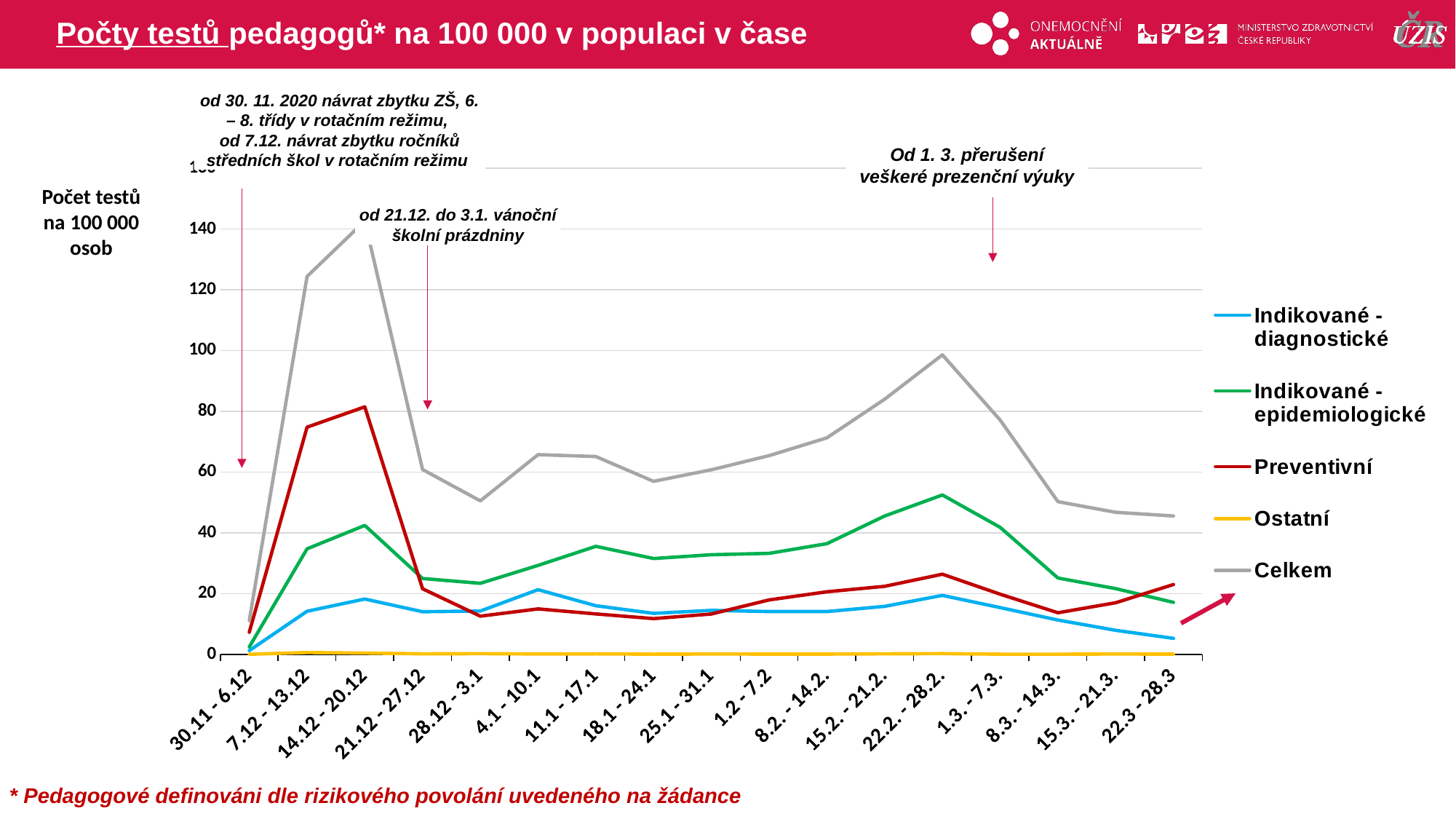

# Počty testů pedagogů* na 100 000 v populaci v čase
od 30. 11. 2020 návrat zbytku ZŠ, 6. – 8. třídy v rotačním režimu,
od 7.12. návrat zbytku ročníků středních škol v rotačním režimu
Od 1. 3. přerušení veškeré prezenční výuky

### Chart

| Category | Indikované - diagnostické | Indikované - epidemiologické | Preventivní | Ostatní | Celkem |
|---|---|---|---|---|---|
| 30.11 - 6.12 | 1.2717484174914406 | 2.4780391958472925 | 7.3032023092707 | 0.06545763913558886 | 11.118447561745022 |
| 7.12 - 13.12 | 14.213658783727867 | 34.758006380997685 | 74.81808153197807 | 0.6265231174406363 | 124.41626981414426 |
| 14.12 - 20.12 | 18.243979136219124 | 42.47265670769209 | 81.5134629064183 | 0.43950129133895377 | 142.66960004166847 |
| 21.12 - 27.12 | 14.054690231541437 | 24.99546705848986 | 21.610372006049406 | 0.2057240087118507 | 60.86625330479256 |
| 28.12 - 3.1 | 14.28846751416854 | 23.40578153662556 | 12.595919987948314 | 0.26183055654235543 | 50.55199959528477 |
| 4.1 - 10.1 | 21.3204881755918 | 29.30632015013364 | 14.98979936204985 | 0.15896855218643008 | 65.77557623996172 |
| 11.1 - 17.1 | 16.03712158821927 | 35.58090241584509 | 13.33465620104996 | 0.19637291740676657 | 65.14905312252108 |
| 18.1 - 24.1 | 13.521678027151642 | 31.569284245964 | 11.791726135711079 | 0.09351091305084124 | 56.97619932187756 |
| 25.1 - 31.1 | 14.512893705490558 | 32.81297938954019 | 13.306602927134707 | 0.14961746088134598 | 60.7820934830468 |
| 1.2 - 7.2 | 14.110796779371942 | 33.27118286348931 | 17.94474421445643 | 0.1215641869660936 | 65.44828804428377 |
| 8.2. - 14.2. | 14.110796779371942 | 36.45055390721791 | 20.628507419015577 | 0.1215641869660936 | 71.31142229257152 |
| 15.2. - 21.2. | 15.83139757950742 | 45.55851683836985 | 22.414565858286643 | 0.2057240087118507 | 84.01020428487575 |
| 22.2. - 28.2. | 19.431567731964808 | 52.48767549543718 | 26.407481845557562 | 0.2805327391525237 | 98.60725781211208 |
| 1.3. - 7.3. | 15.419949562083719 | 41.827431407641285 | 19.82431356677834 | 0.09351091305084124 | 77.16520544955418 |
| 8.3. - 14.3. | 11.324171570456873 | 25.15443561067629 | 13.718050944558408 | 0.0841598217457571 | 50.28081794743733 |
| 15.3. - 21.3. | 7.948427609321504 | 21.666478553879912 | 17.018986175253104 | 0.14961746088134598 | 46.78350979933587 |
| 22.3 - 28.3 | 5.302068769982697 | 17.140550362219198 | 23.013035701812026 | 0.11221309566100947 | 45.56786792967493 |
Počet testů na 100 000 osob
od 21.12. do 3.1. vánoční školní prázdniny
* Pedagogové definováni dle rizikového povolání uvedeného na žádance